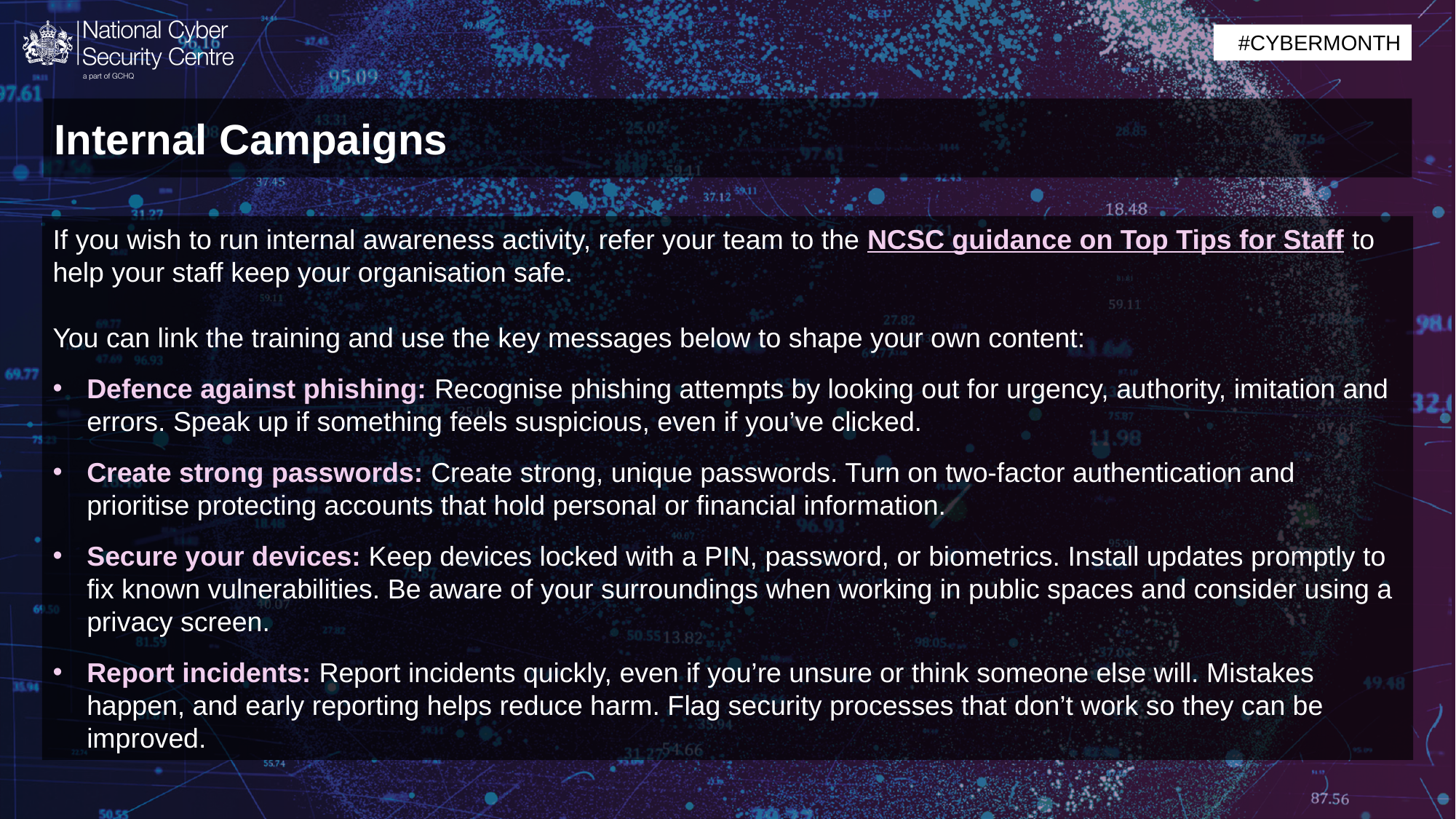

Internal Campaigns
If you wish to run internal awareness activity, refer your team to the NCSC guidance on Top Tips for Staff to help your staff keep your organisation safe.

You can link the training and use the key messages below to shape your own content:
Defence against phishing: Recognise phishing attempts by looking out for urgency, authority, imitation and errors. Speak up if something feels suspicious, even if you’ve clicked.
Create strong passwords: Create strong, unique passwords. Turn on two-factor authentication and prioritise protecting accounts that hold personal or financial information.
Secure your devices: Keep devices locked with a PIN, password, or biometrics. Install updates promptly to fix known vulnerabilities. Be aware of your surroundings when working in public spaces and consider using a privacy screen.
Report incidents: Report incidents quickly, even if you’re unsure or think someone else will. Mistakes happen, and early reporting helps reduce harm. Flag security processes that don’t work so they can be improved.